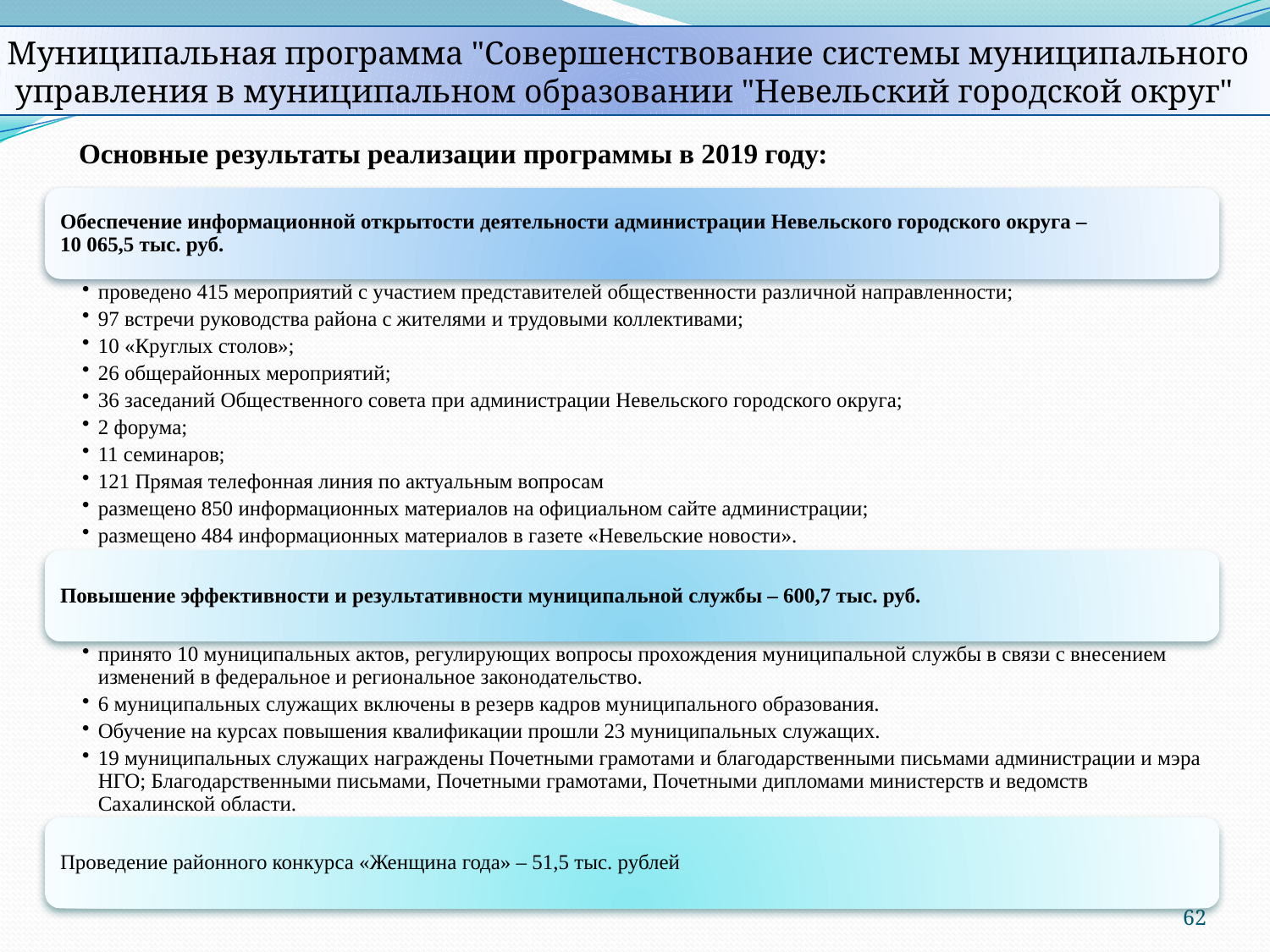

Муниципальная программа "Совершенствование системы муниципального
управления в муниципальном образовании "Невельский городской округ"
Основные результаты реализации программы в 2019 году:
Обеспечение информационной открытости деятельности администрации Невельского городского округа –                     10 065,5 тыс. руб.
проведено 415 мероприятий с участием представителей общественности различной направленности;
97 встречи руководства района с жителями и трудовыми коллективами;
10 «Круглых столов»;
26 общерайонных мероприятий;
36 заседаний Общественного совета при администрации Невельского городского округа;
2 форума;
11 семинаров;
121 Прямая телефонная линия по актуальным вопросам
размещено 850 информационных материалов на официальном сайте администрации;
размещено 484 информационных материалов в газете «Невельские новости».
Повышение эффективности и результативности муниципальной службы – 600,7 тыс. руб.
принято 10 муниципальных актов, регулирующих вопросы прохождения муниципальной службы в связи с внесением изменений в федеральное и региональное законодательство.
6 муниципальных служащих включены в резерв кадров муниципального образования.
Обучение на курсах повышения квалификации прошли 23 муниципальных служащих.
19 муниципальных служащих награждены Почетными грамотами и благодарственными письмами администрации и мэра НГО; Благодарственными письмами, Почетными грамотами, Почетными дипломами министерств и ведомств Сахалинской области.
Проведение районного конкурса «Женщина года» – 51,5 тыс. рублей
62